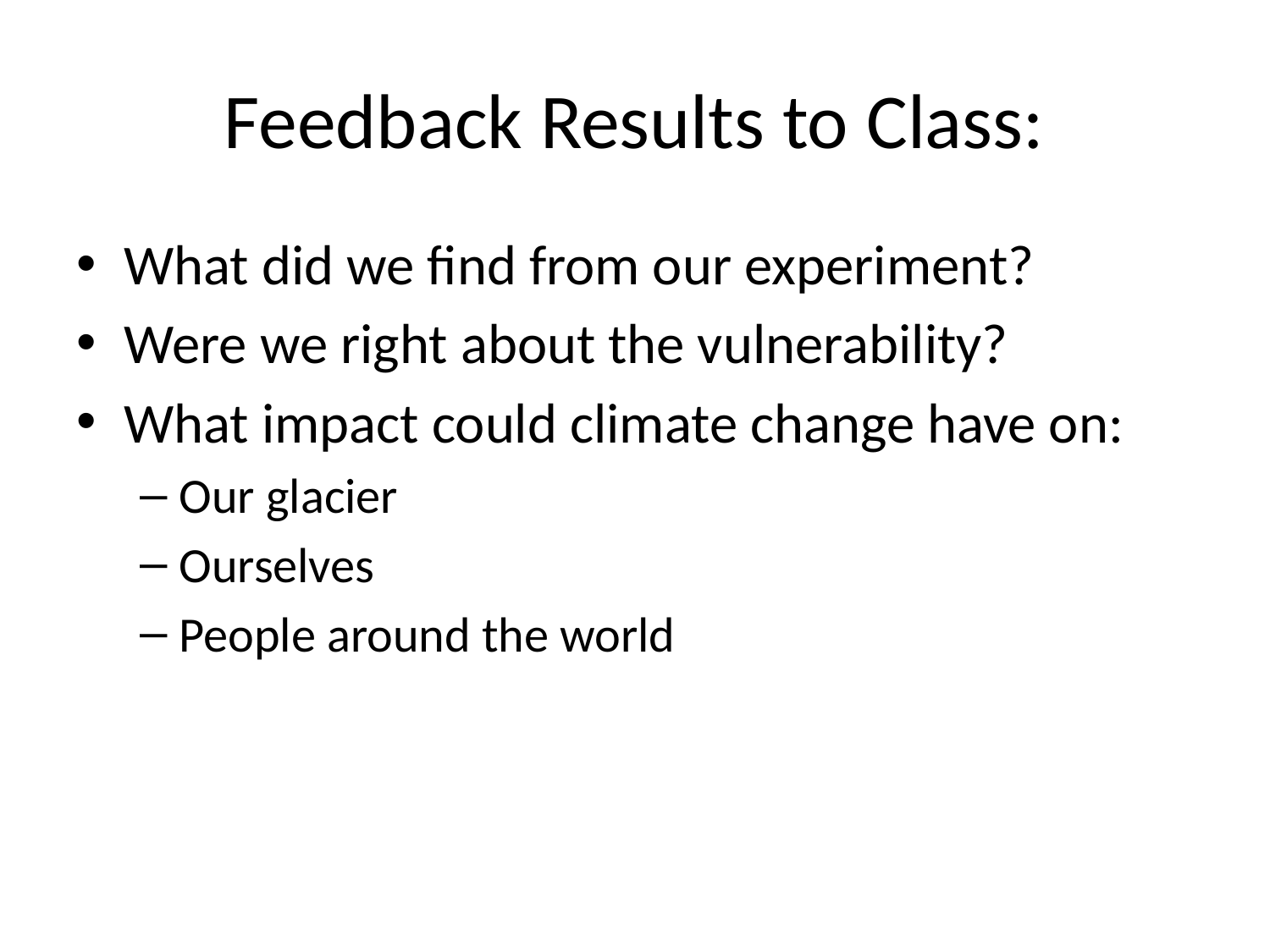

# Feedback Results to Class:
What did we find from our experiment?
Were we right about the vulnerability?
What impact could climate change have on:
Our glacier
Ourselves
People around the world